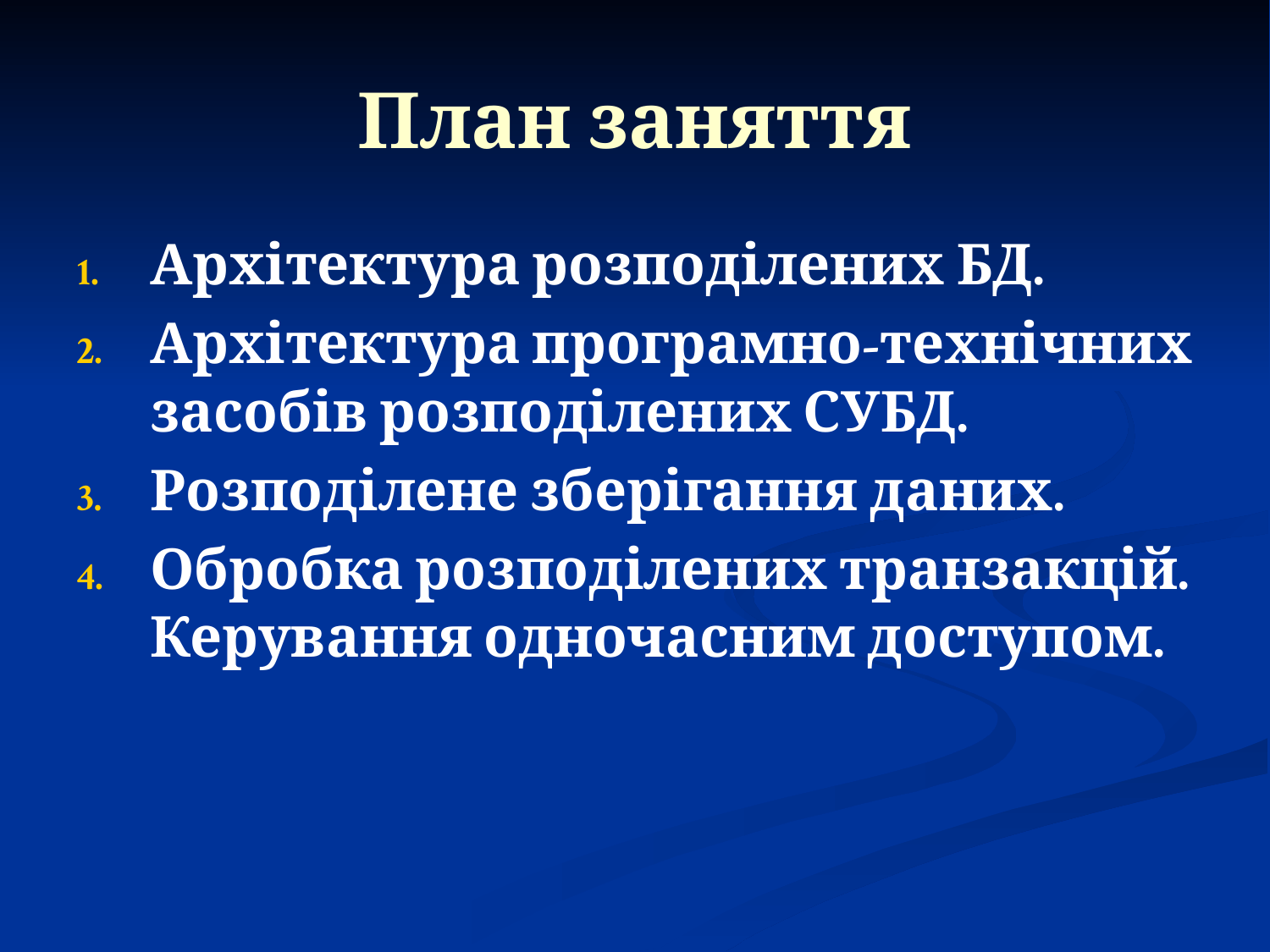

# План заняття
Архітектура розподілених БД.
Архітектура програмно-технічних засобів розподілених СУБД.
Розподілене зберігання даних.
Обробка розподілених транзакцій. Керування одночасним доступом.